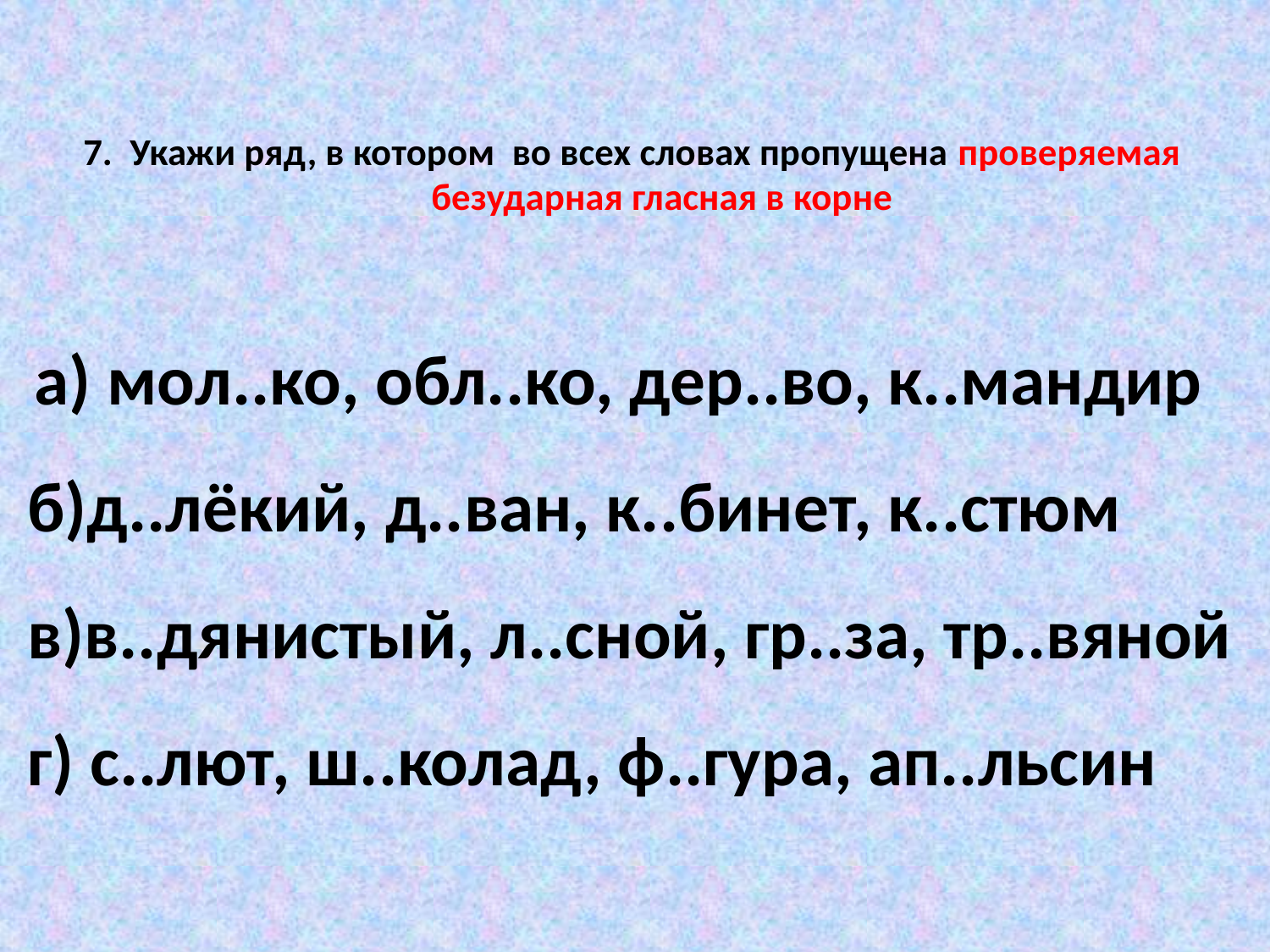

# 7.  Укажи ряд, в котором  во всех словах пропущена проверяемая безударная гласная в корне
 а) мол..ко, обл..ко, дер..во, к..мандир
б)д..лёкий, д..ван, к..бинет, к..стюм
в)в..дянистый, л..сной, гр..за, тр..вяной
г) с..лют, ш..колад, ф..гура, ап..льсин